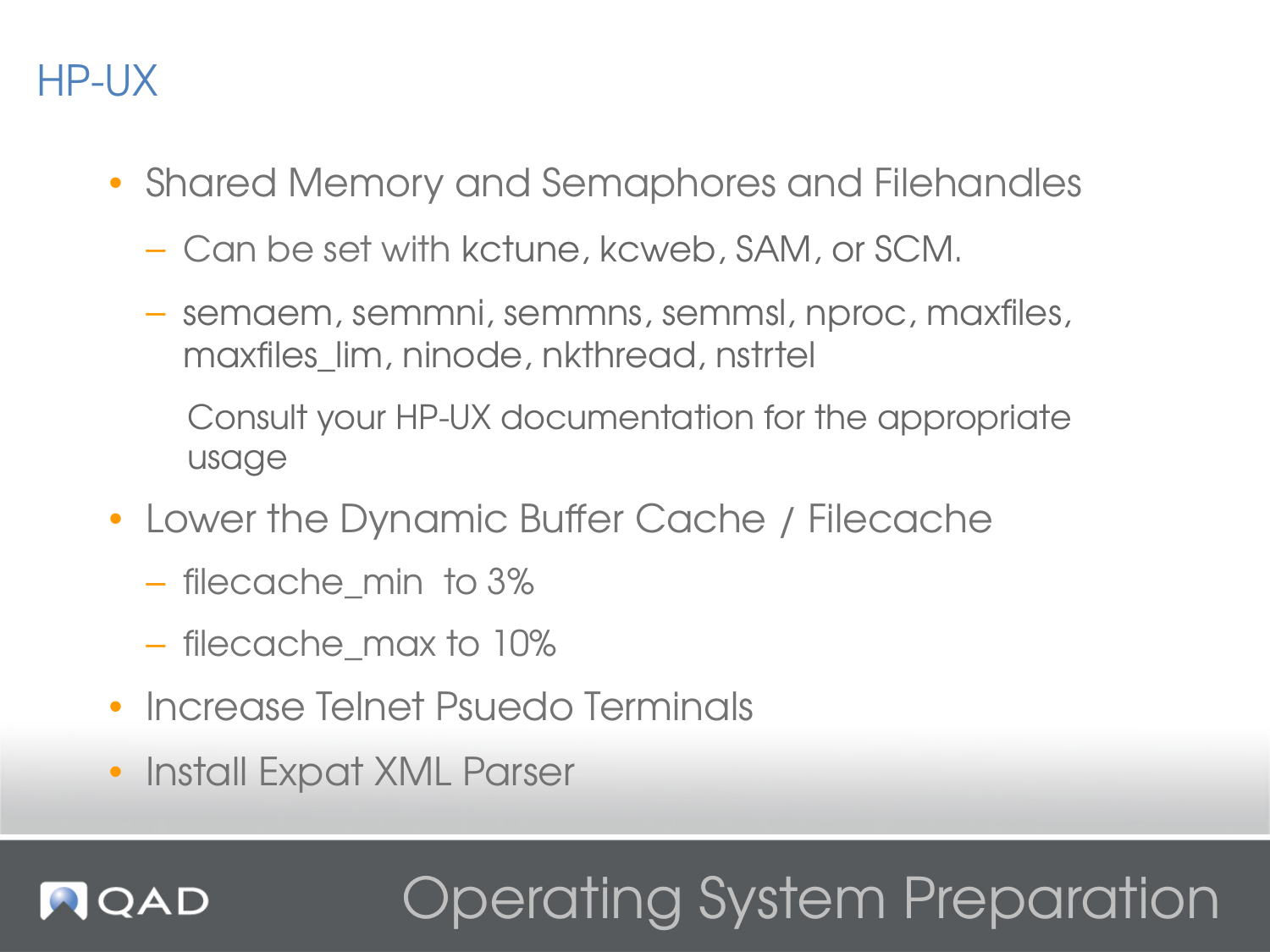

HP-UX
Shared Memory and Semaphores and Filehandles
Can be set with kctune, kcweb, SAM, or SCM.
semaem, semmni, semmns, semmsl, nproc, maxfiles, maxfiles_lim, ninode, nkthread, nstrtel
Consult your HP-UX documentation for the appropriate usage
Lower the Dynamic Buffer Cache / Filecache
filecache_min  to 3%
filecache_max to 10%
Increase Telnet Psuedo Terminals
Install Expat XML Parser

# Operating System Preparation